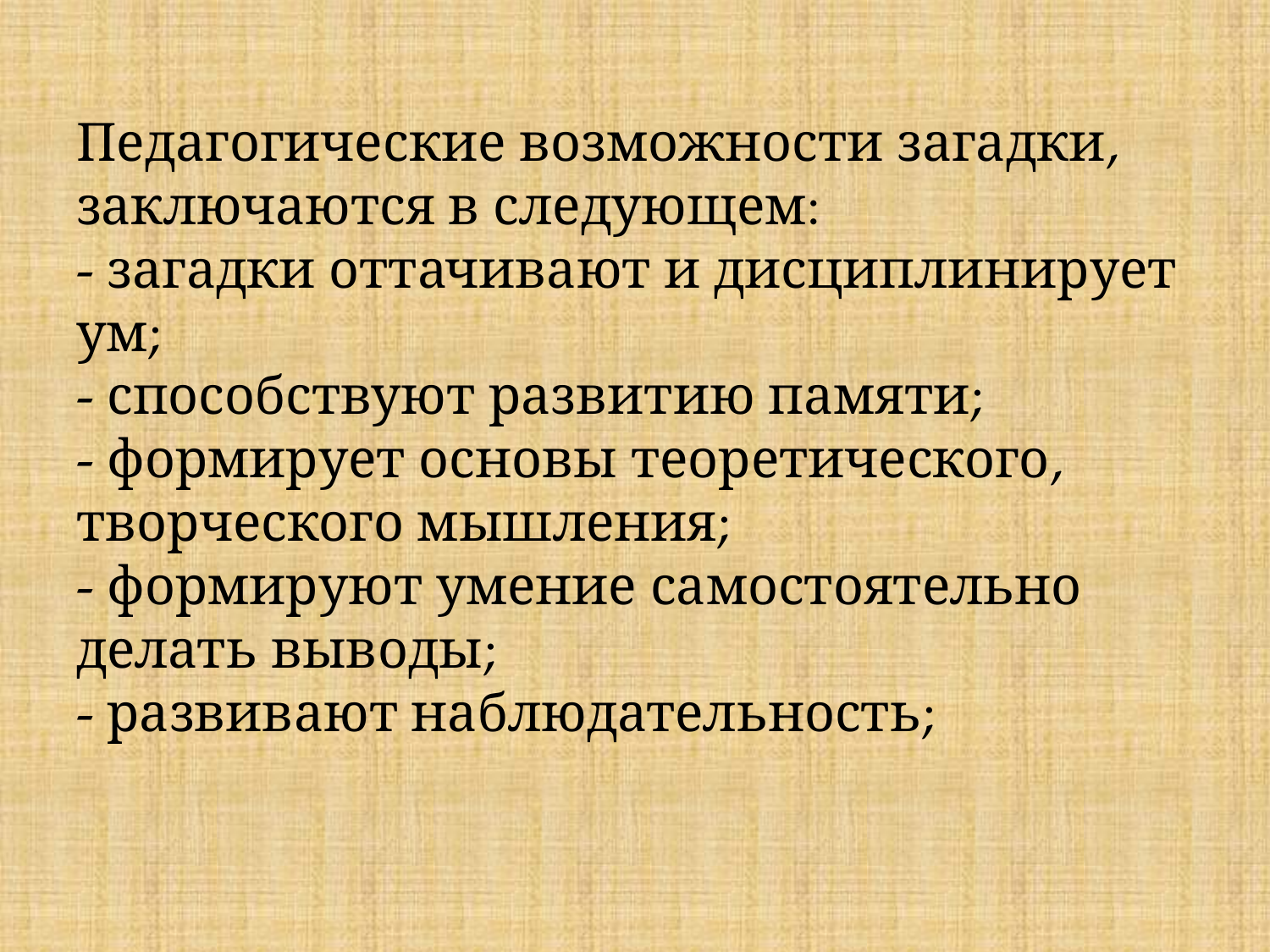

# Педагогические возможности загадки, заключаются в следующем: - загадки оттачивают и дисциплинирует ум; - способствуют развитию памяти; - формирует основы теоретического, творческого мышления; - формируют умение самостоятельно делать выводы; - развивают наблюдательность;